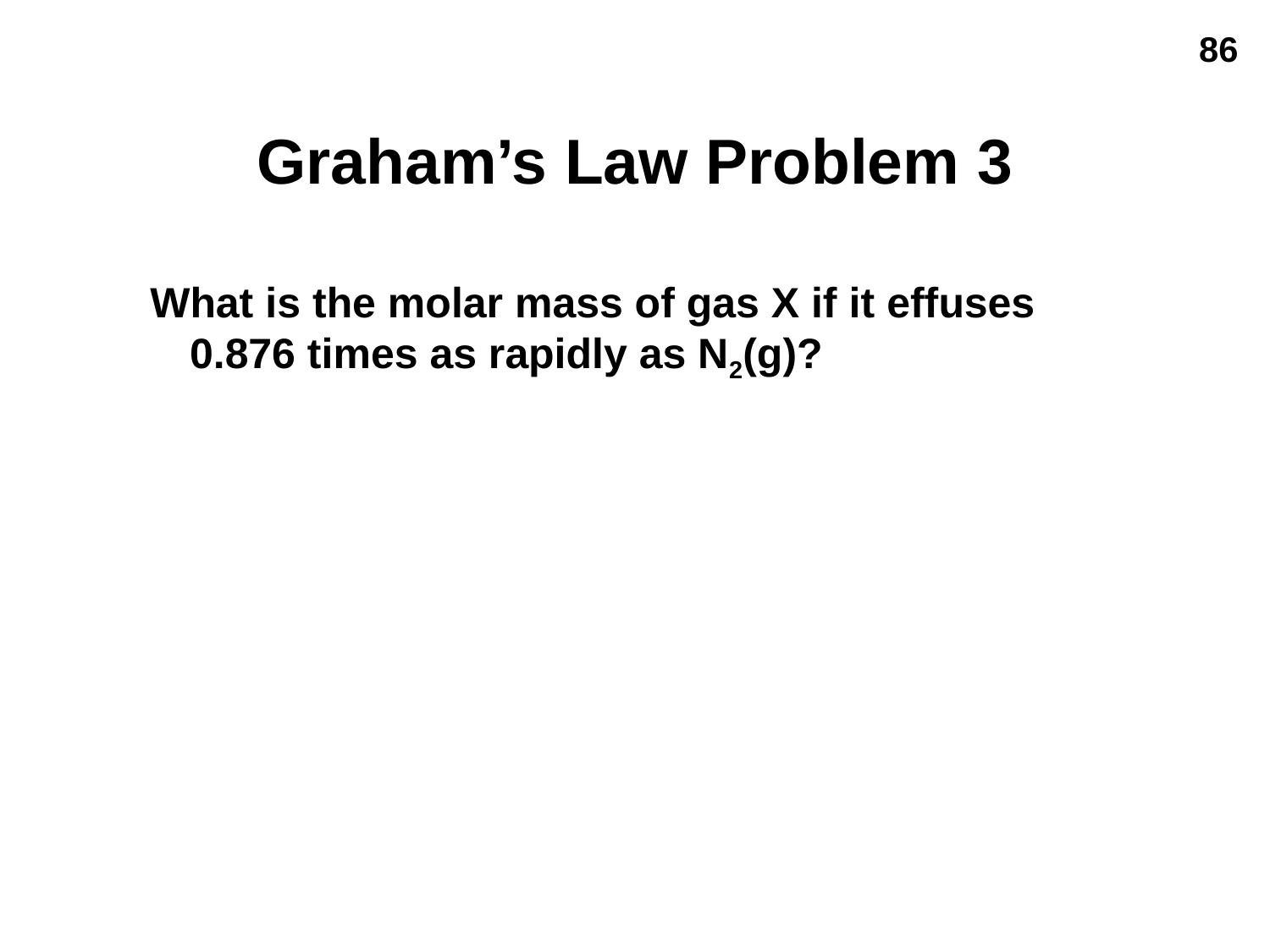

# Graham’s Law Problem 3
What is the molar mass of gas X if it effuses 0.876 times as rapidly as N2(g)?